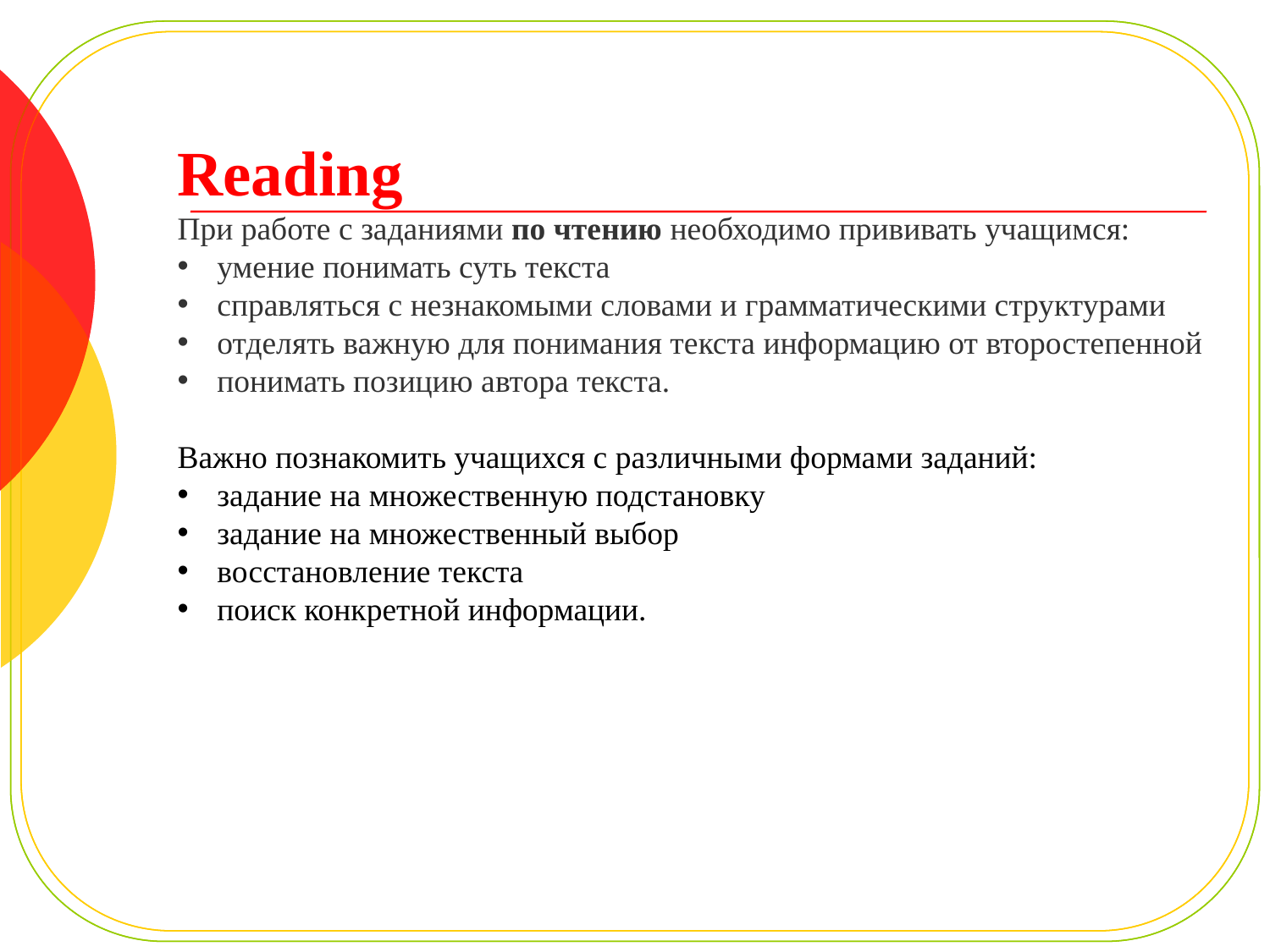

Reading
При работе с заданиями по чтению необходимо прививать учащимся:
умение понимать суть текста
справляться с незнакомыми словами и грамматическими структурами
отделять важную для понимания текста информацию от второстепенной
понимать позицию автора текста.

Важно познакомить учащихся с различными формами заданий:
задание на множественную подстановку
задание на множественный выбор
восстановление текста
поиск конкретной информации.